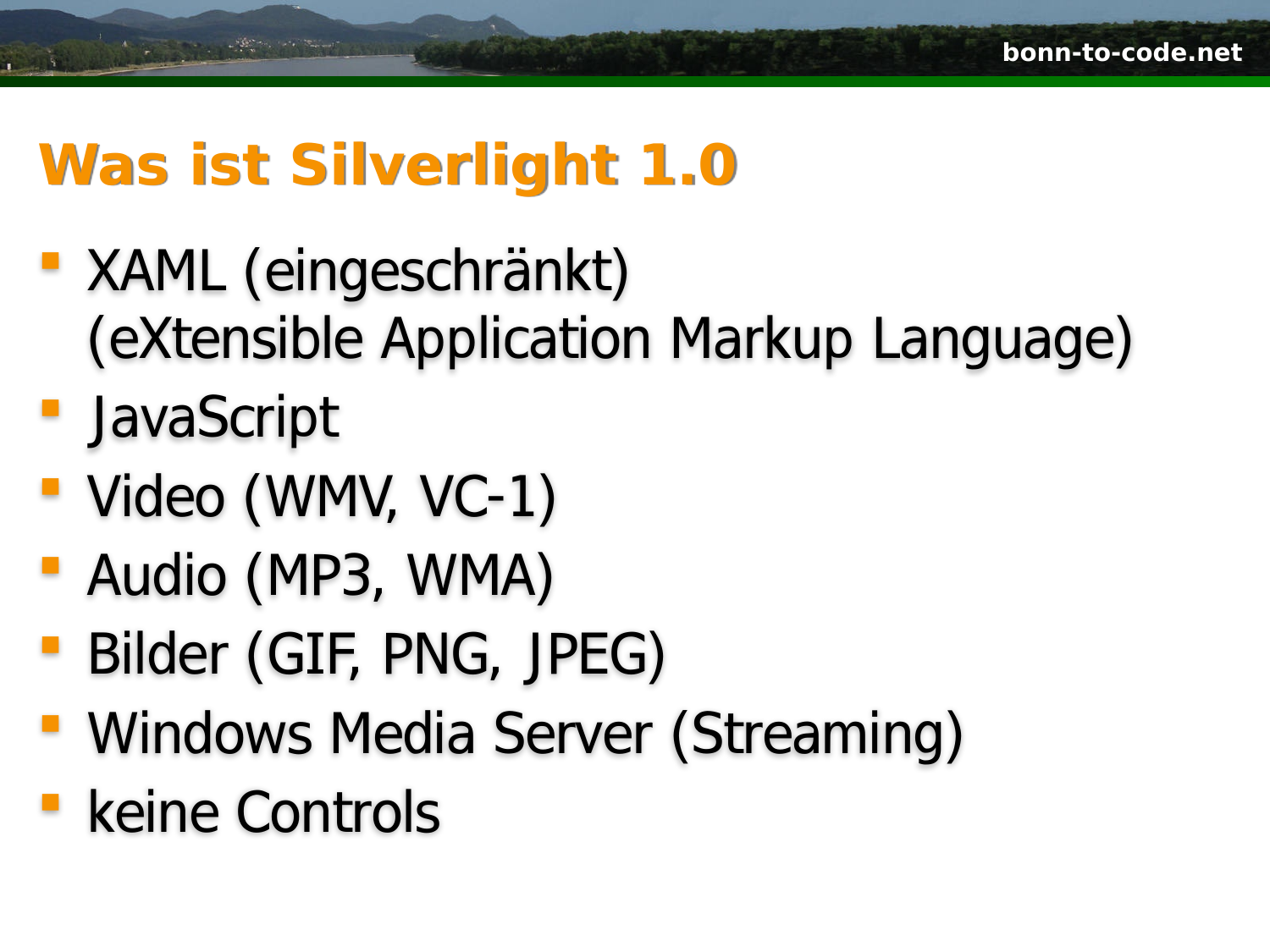

# Was ist Silverlight 1.0
XAML (eingeschränkt)
(eXtensible Application Markup Language)
JavaScript
Video (WMV, VC-1)
Audio (MP3, WMA)
Bilder (GIF, PNG, JPEG)
Windows Media Server (Streaming)
keine Controls